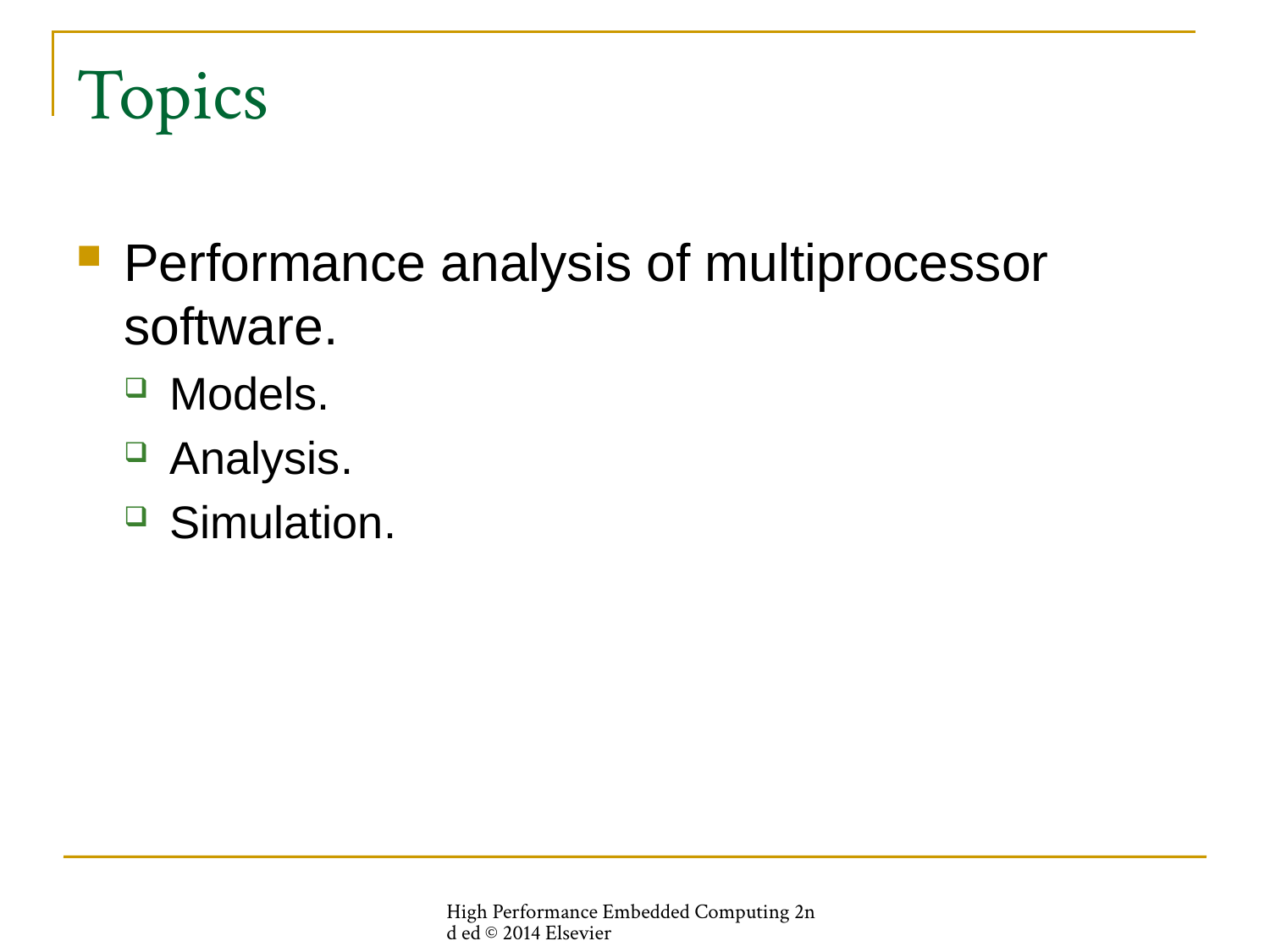

# Topics
Performance analysis of multiprocessor software.
Models.
Analysis.
Simulation.
High Performance Embedded Computing 2nd ed © 2014 Elsevier